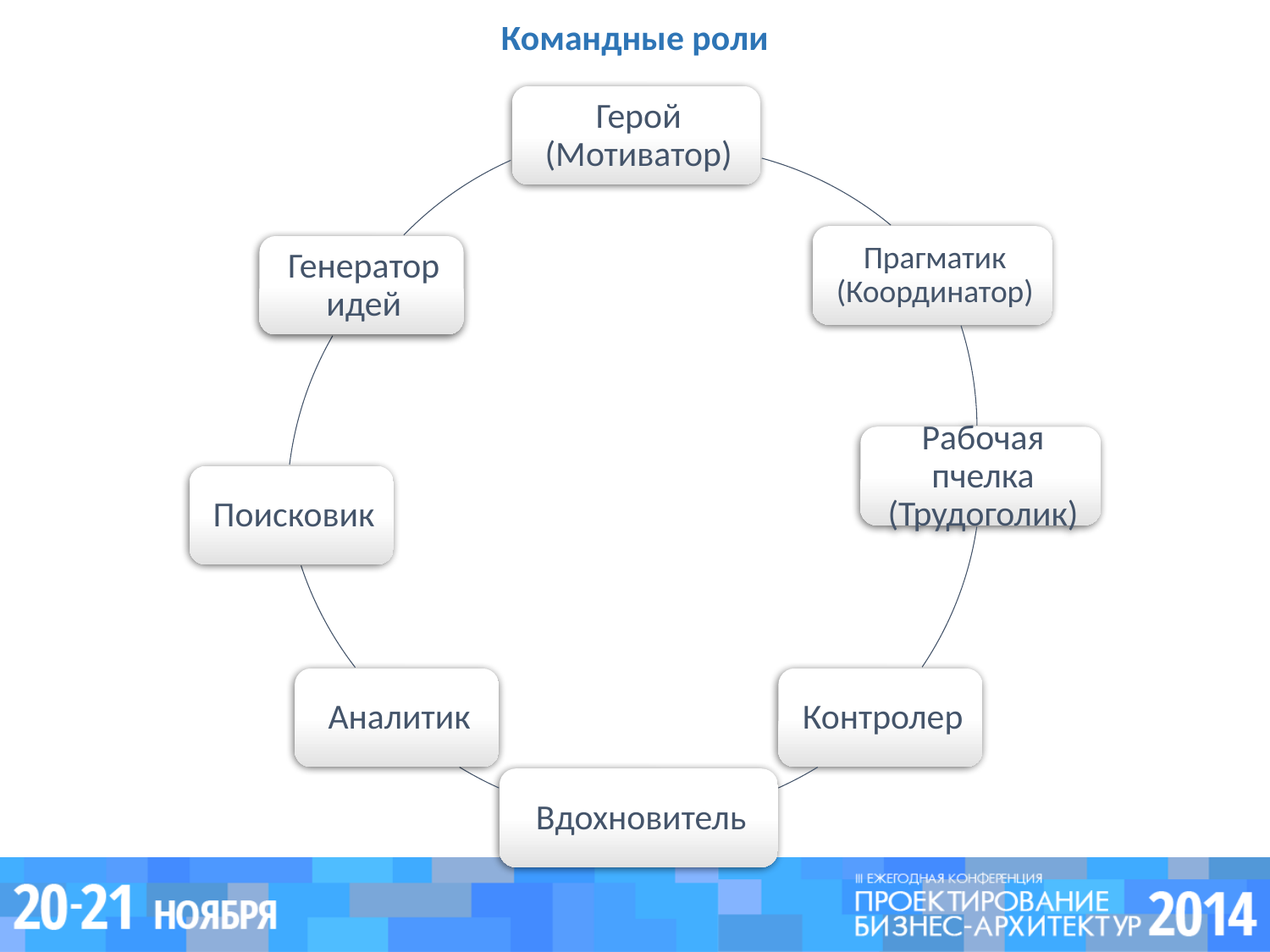

# Командные роли
Герой (Мотиватор)
Прагматик (Координатор)
Рабочая пчелка (Трудоголик)
Контролер
Вдохновитель
Аналитик
Поисковик
Генератор идей